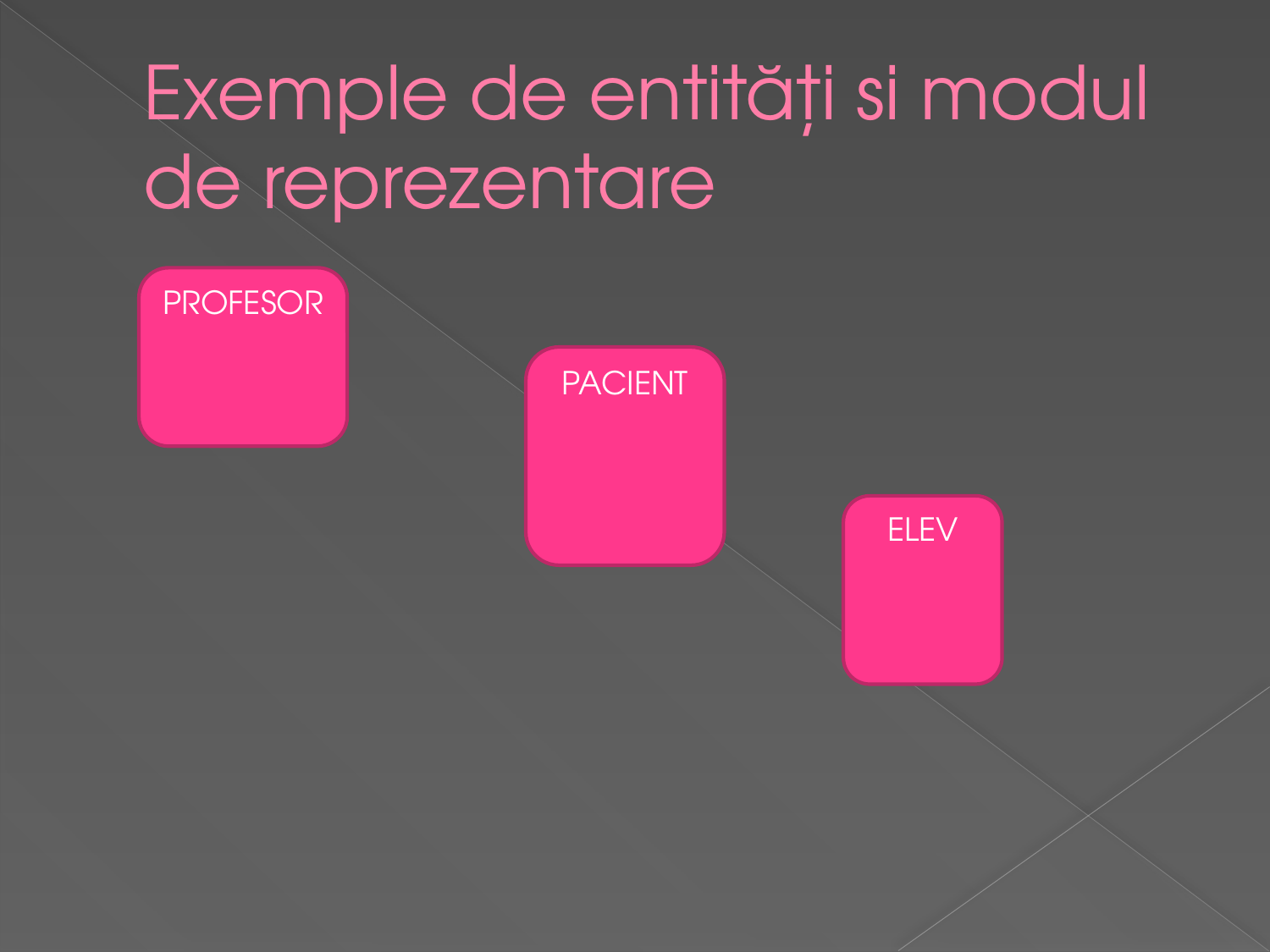

# Exemple de entităţi si modul de reprezentare

PROFESOR
PACIENT
ELEV